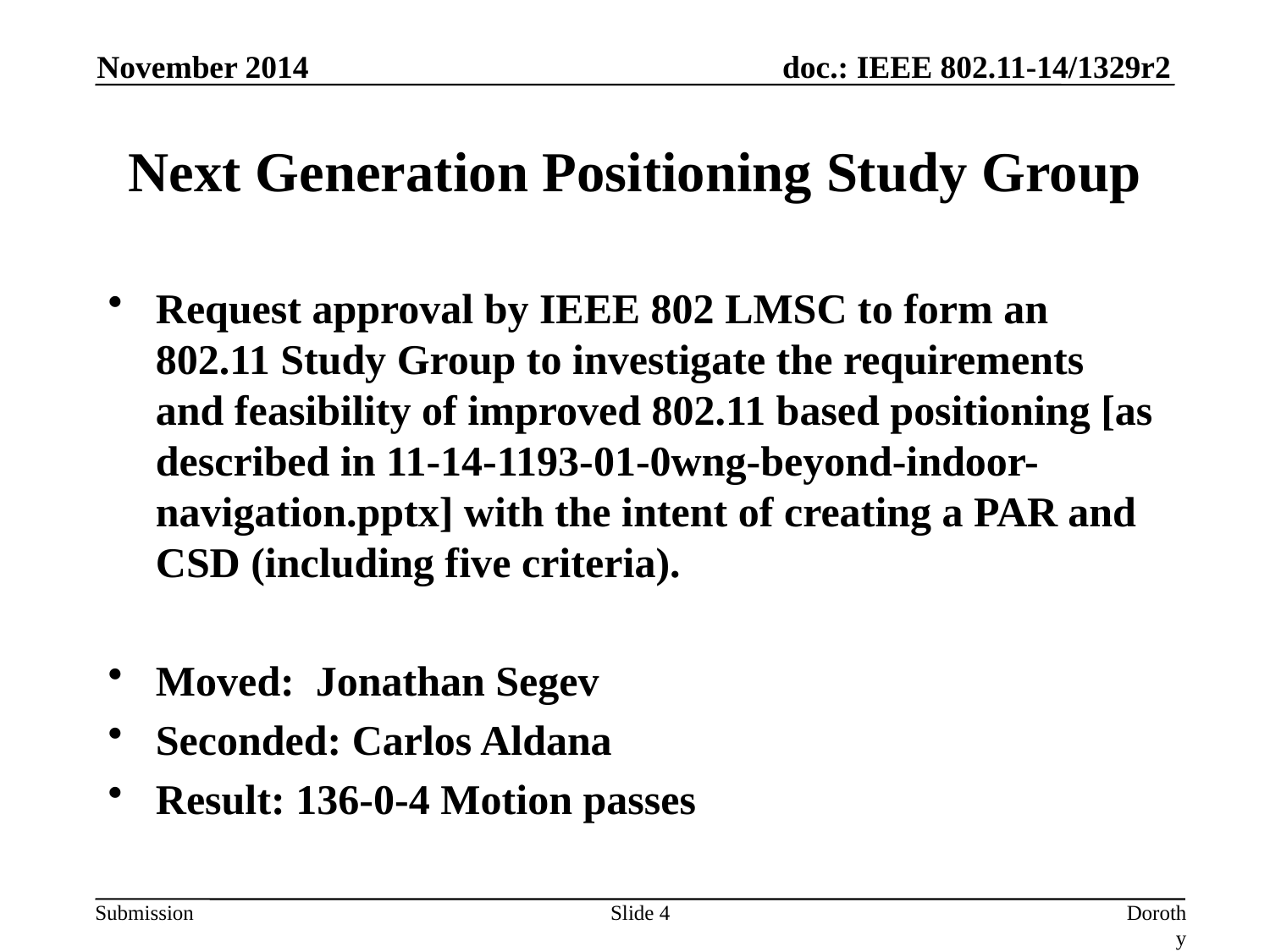

November 2014
# Next Generation Positioning Study Group
Request approval by IEEE 802 LMSC to form an 802.11 Study Group to investigate the requirements and feasibility of improved 802.11 based positioning [as described in 11-14-1193-01-0wng-beyond-indoor-navigation.pptx] with the intent of creating a PAR and CSD (including five criteria).

Moved:  Jonathan Segev
Seconded: Carlos Aldana
Result: 136-0-4 Motion passes
Slide 4
Dorothy Stanley, Aruba Networks